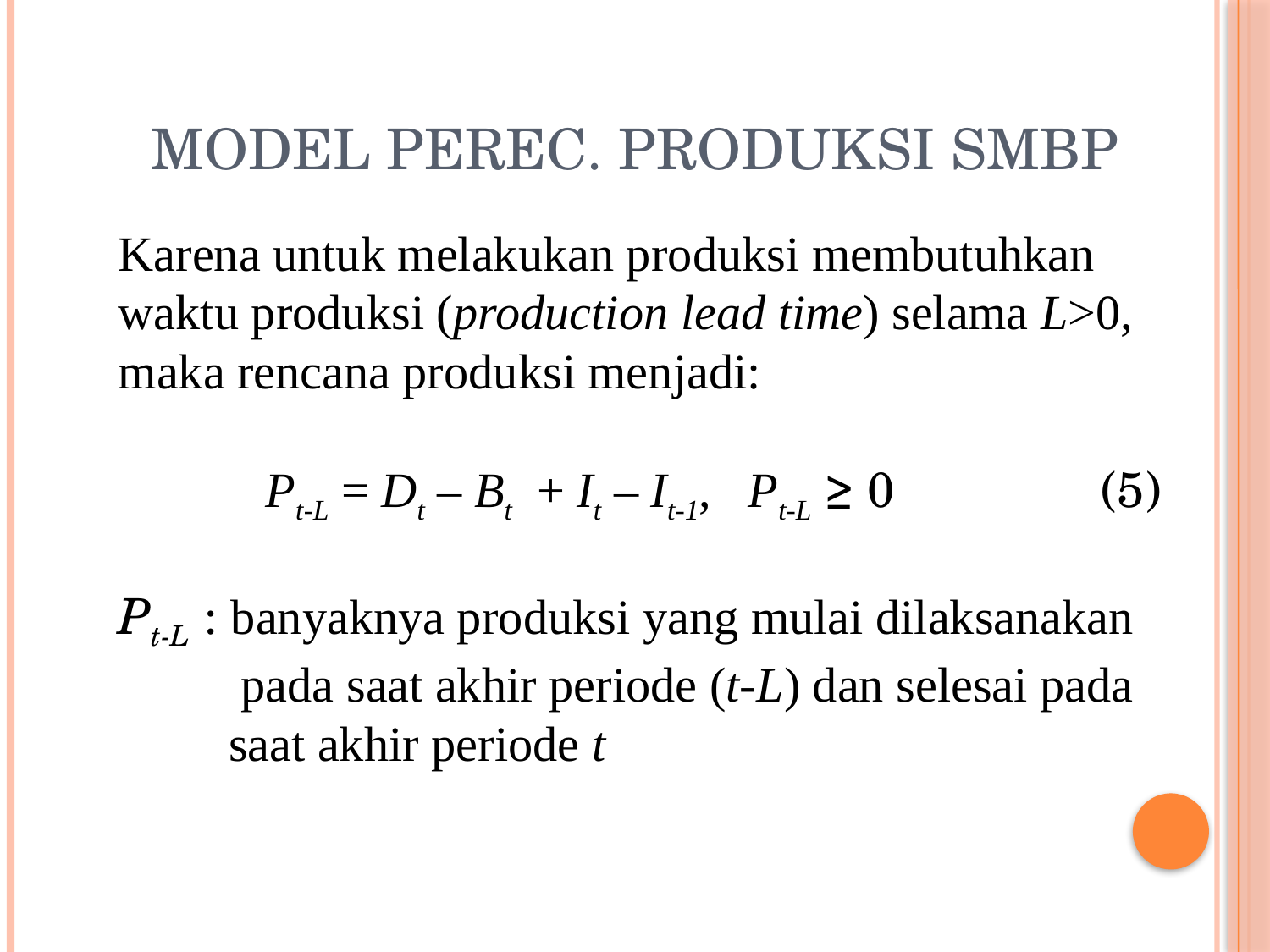

# Model Perec. Produksi SMBP

Karena untuk melakukan produksi membutuhkan waktu produksi (production lead time) selama L>0, maka rencana produksi menjadi:

            Pt-L = Dt – Bt  + It – It-1,   Pt-L ≥ 0               (5)

Pt-L : banyaknya produksi yang mulai dilaksanakan
          pada saat akhir periode (t-L) dan selesai pada
         saat akhir periode t